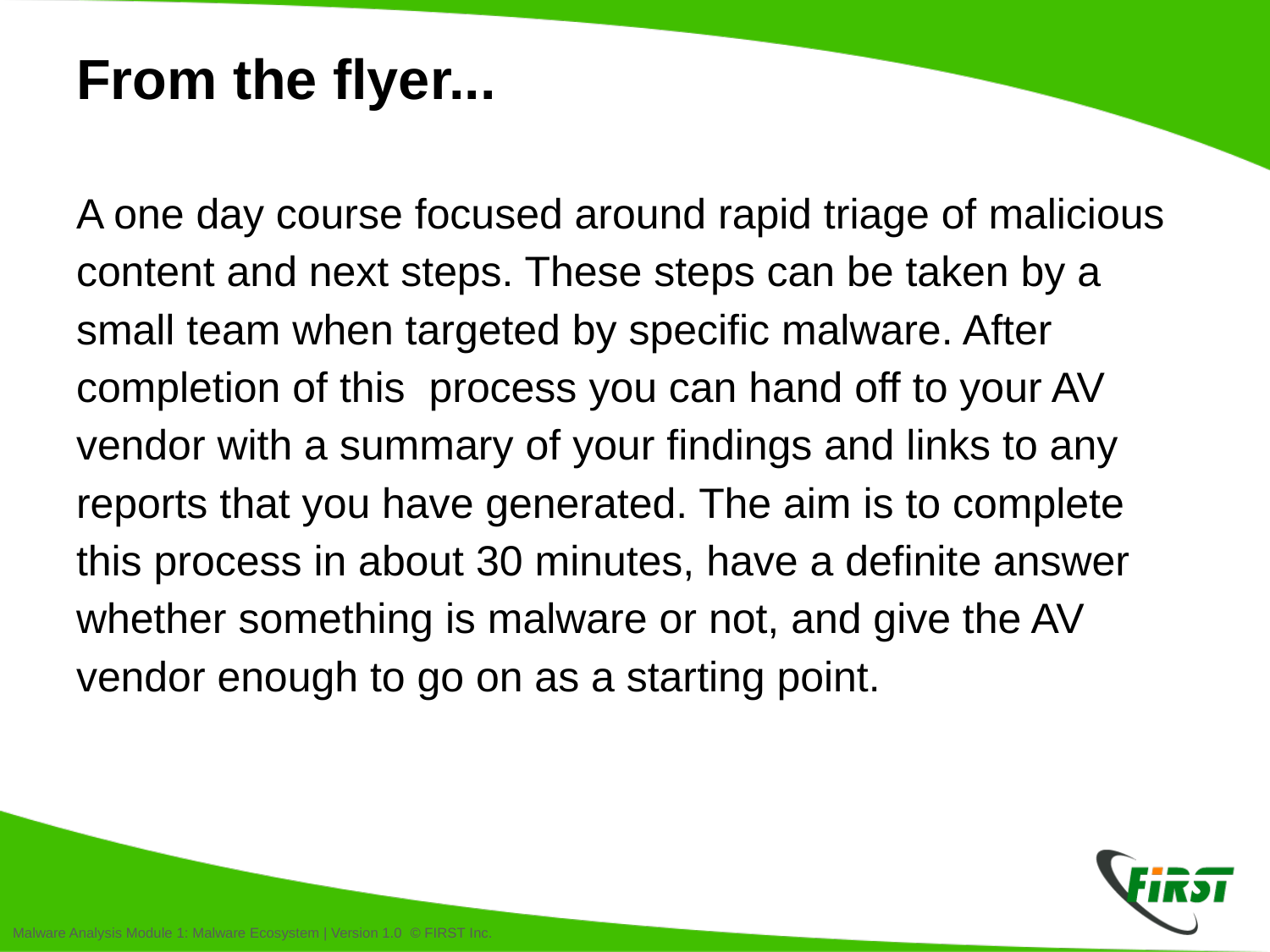

# From the flyer...
A one day course focused around rapid triage of malicious content and next steps. These steps can be taken by a small team when targeted by specific malware. After completion of this  process you can hand off to your AV vendor with a summary of your findings and links to any reports that you have generated. The aim is to complete this process in about 30 minutes, have a definite answer whether something is malware or not, and give the AV vendor enough to go on as a starting point.